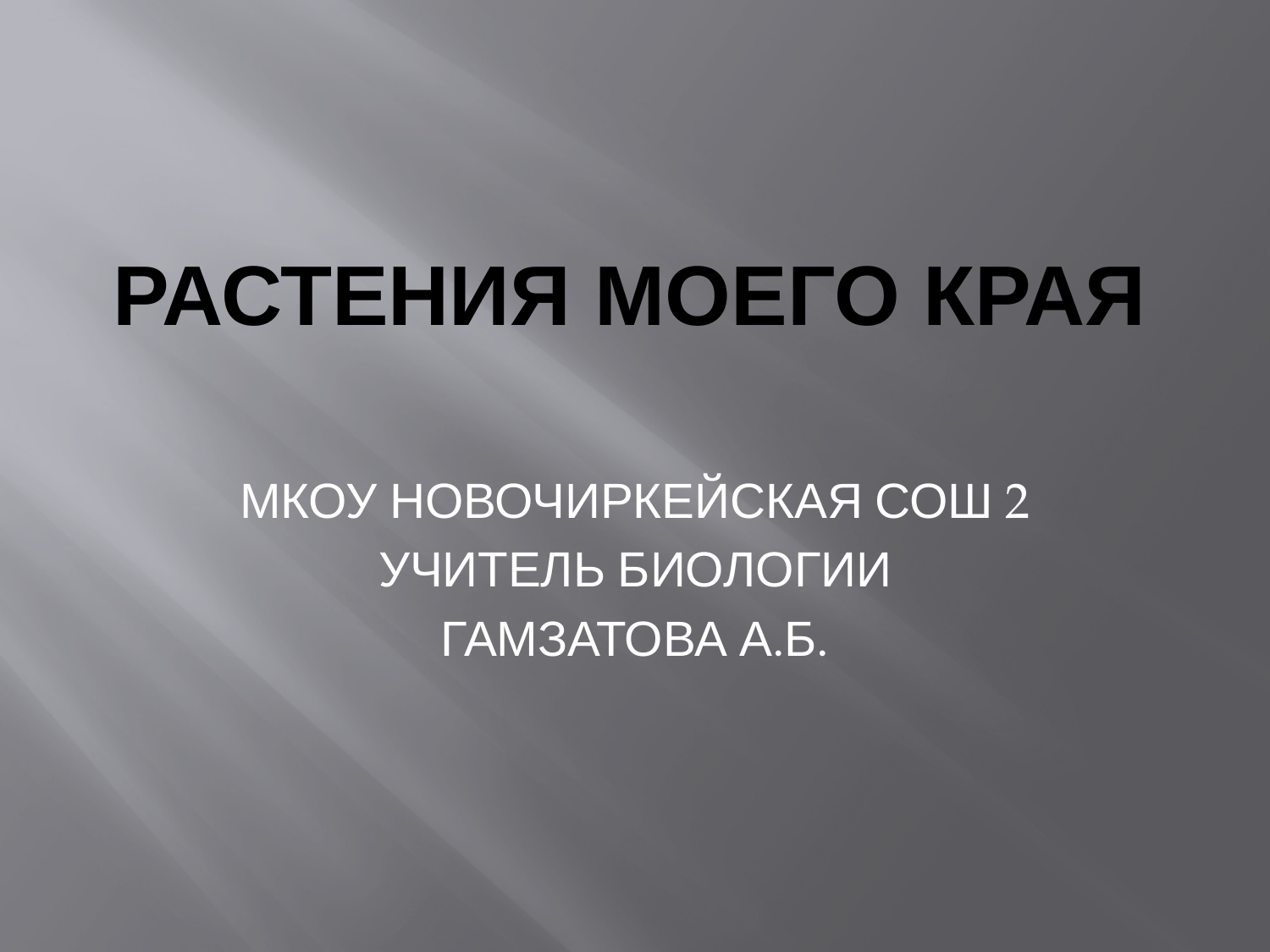

# РАСТЕНИЯ МОЕГО КРАЯ
МКОУ НОВОЧИРКЕЙСКАЯ СОШ 2
УЧИТЕЛЬ БИОЛОГИИ
ГАМЗАТОВА А.Б.